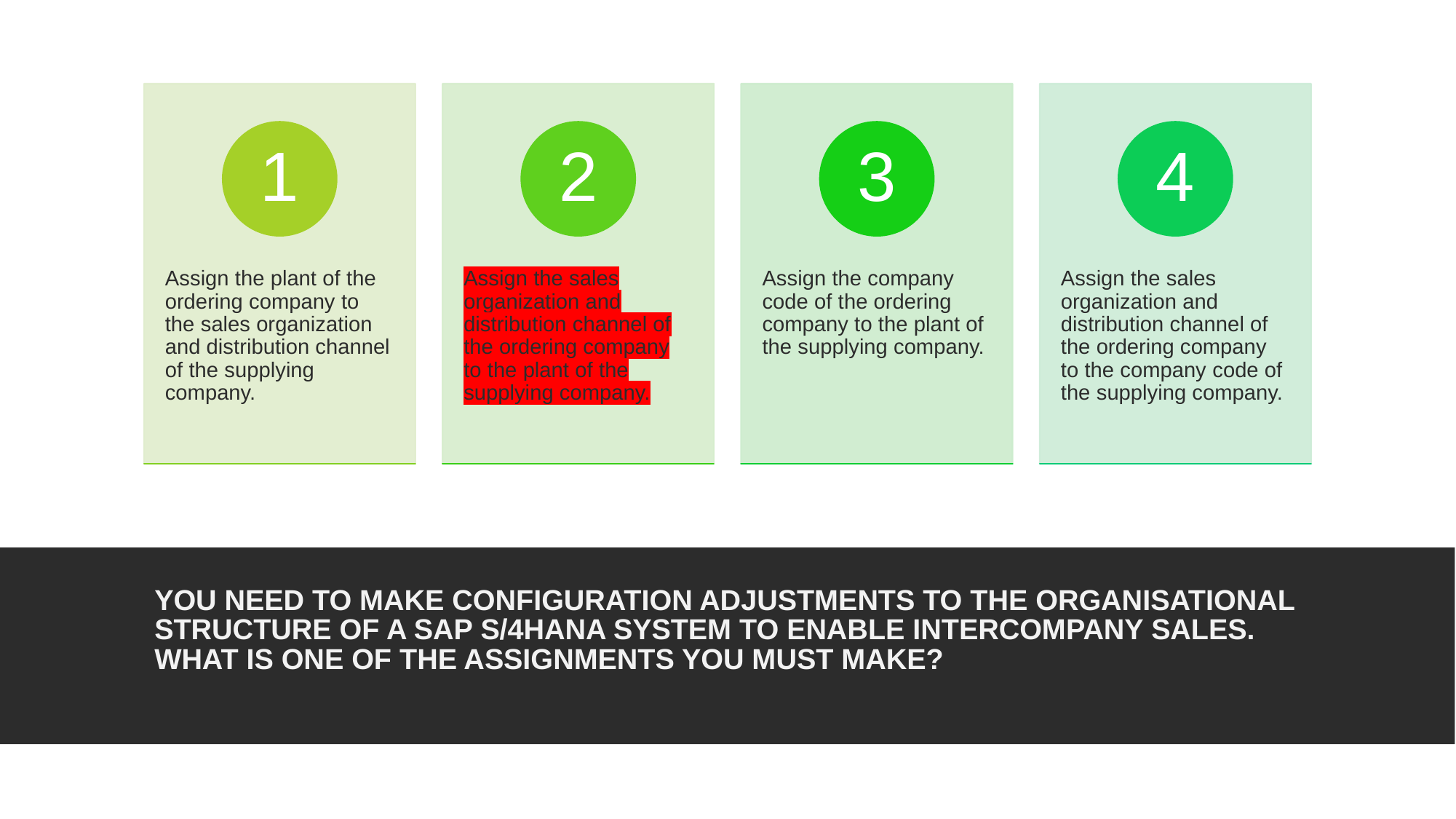

Assign the plant of the ordering company to the sales organization and distribution channel of the supplying company.
1
Assign the sales organization and distribution channel of the ordering company to the plant of the supplying company.
2
Assign the company code of the ordering company to the plant of the supplying company.
3
Assign the sales organization and distribution channel of the ordering company to the company code of the supplying company.
4

# You need to make configuration adjustments to the organisational structure of a SAP S/4HANA system to enable intercompany sales. What is one of the assignments you must make?